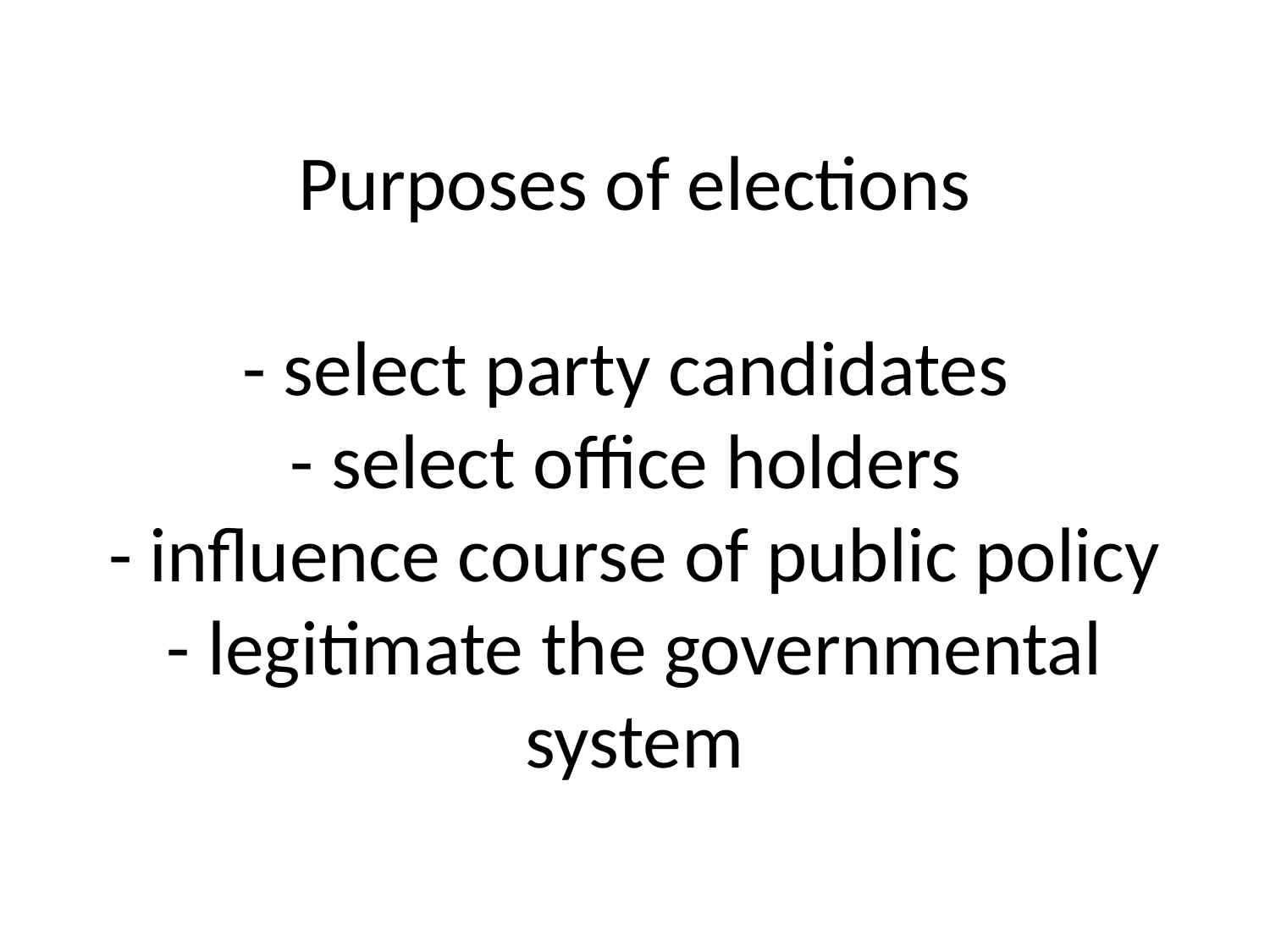

# Purposes of elections - select party candidates - select office holders - influence course of public policy - legitimate the governmental system